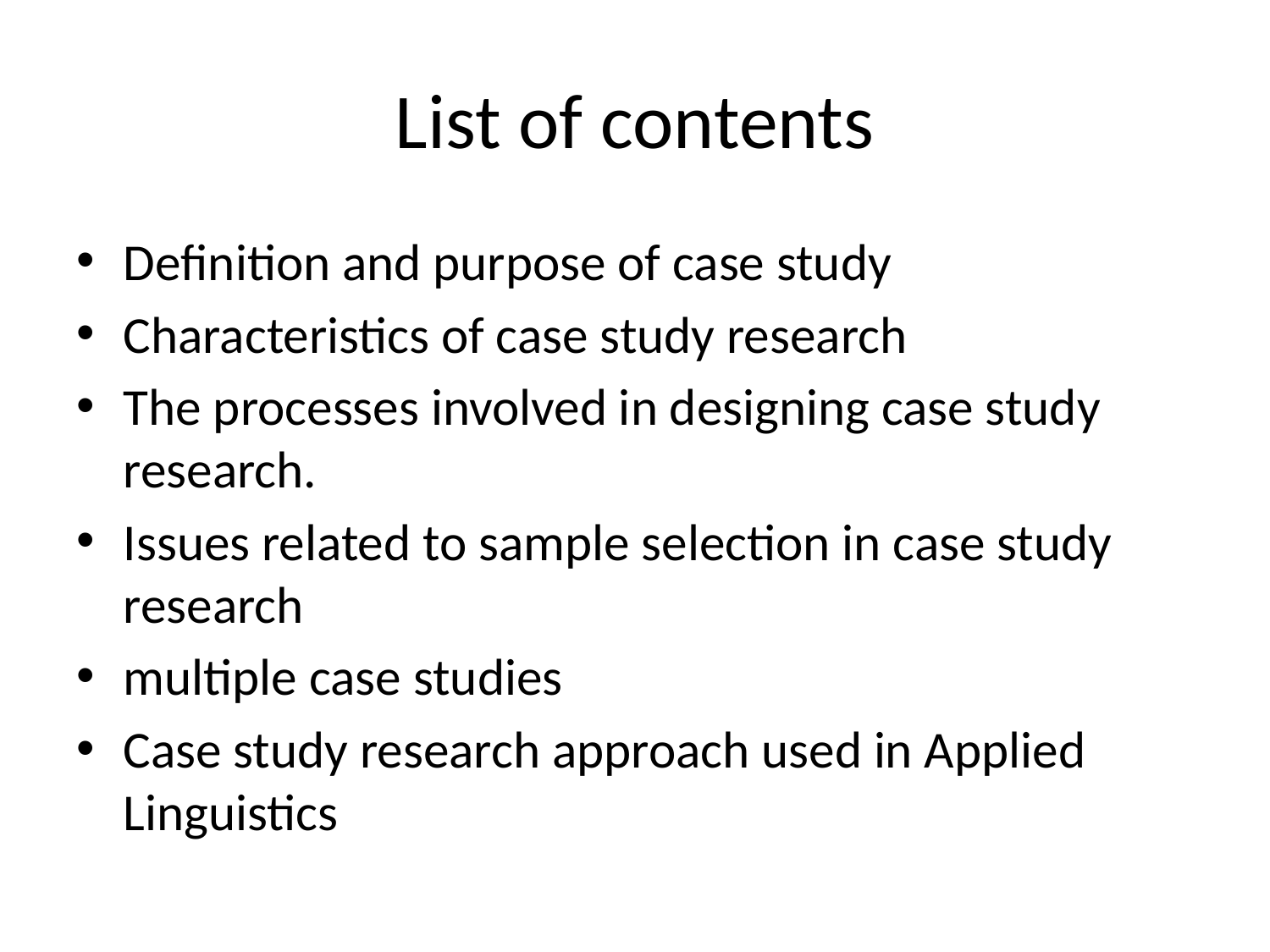

# List of contents
Definition and purpose of case study
Characteristics of case study research
The processes involved in designing case study research.
Issues related to sample selection in case study research
multiple case studies
Case study research approach used in Applied Linguistics